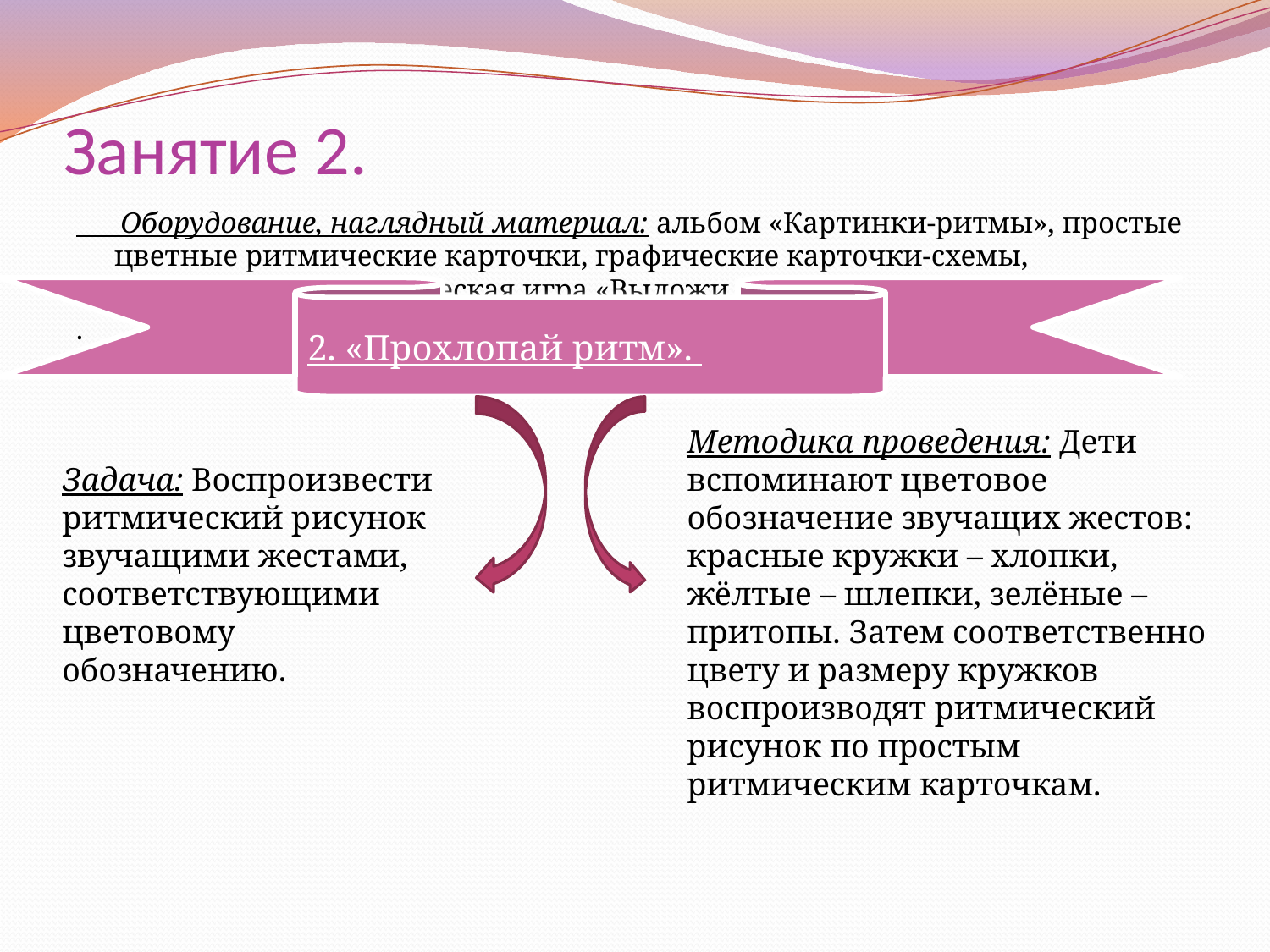

# Занятие 2.
      Оборудование, наглядный материал: альбом «Картинки-ритмы», простые цветные ритмические карточки, графические карточки-схемы, музыкально-дидактическая игра «Выложи ритм».
.

2. «Прохлопай ритм».

Задача: Воспроизвести ритмический рисунок звучащими жестами, соответствующими цветовому обозначению.

.

Методика проведения: Дети вспоминают цветовое обозначение звучащих жестов: красные кружки – хлопки, жёлтые – шлепки, зелёные – притопы. Затем соответственно цвету и размеру кружков воспроизводят ритмический рисунок по простым ритмическим карточкам.